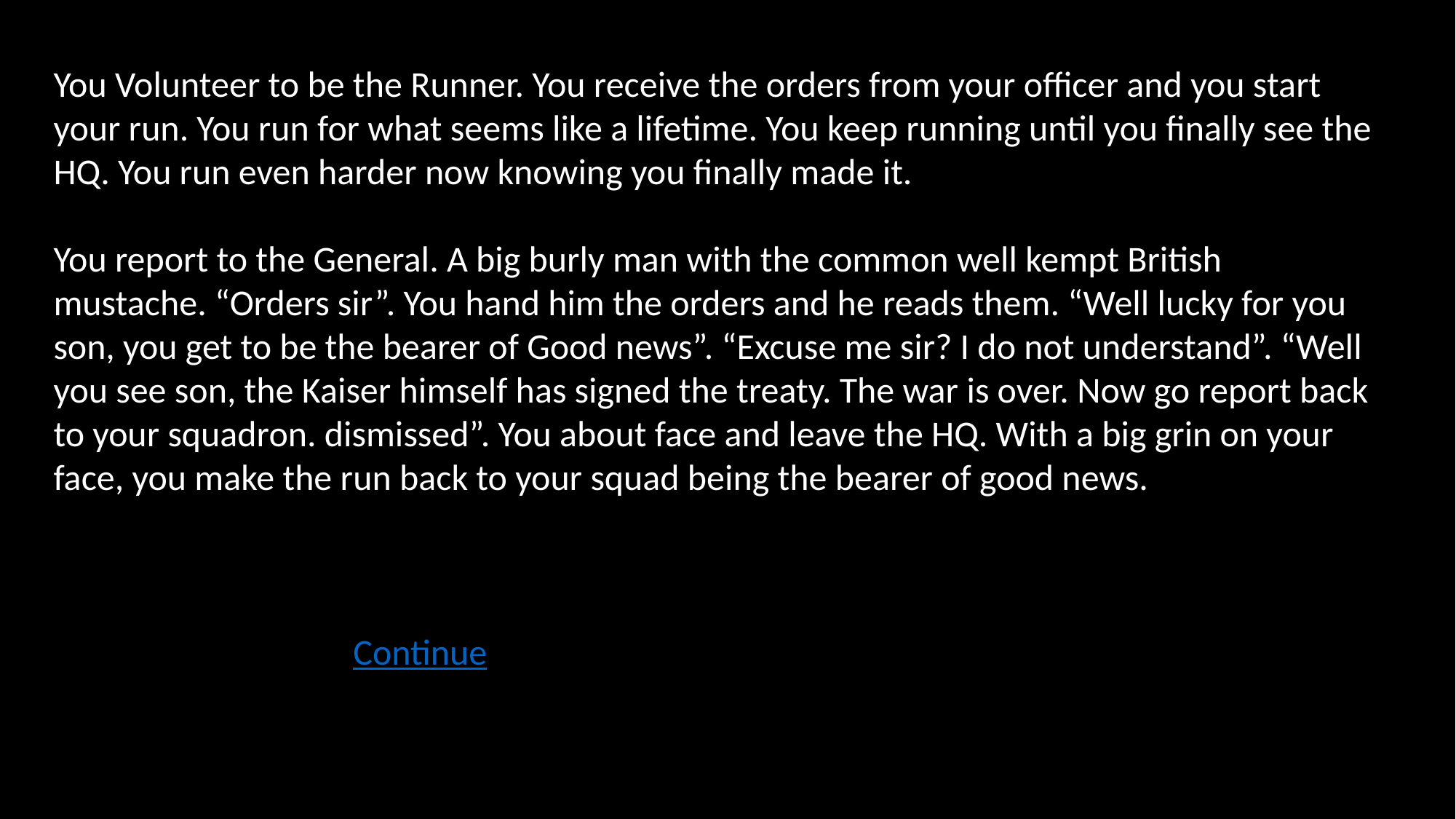

You Volunteer to be the Runner. You receive the orders from your officer and you start your run. You run for what seems like a lifetime. You keep running until you finally see the HQ. You run even harder now knowing you finally made it.

You report to the General. A big burly man with the common well kempt British mustache. “Orders sir”. You hand him the orders and he reads them. “Well lucky for you son, you get to be the bearer of Good news”. “Excuse me sir? I do not understand”. “Well you see son, the Kaiser himself has signed the treaty. The war is over. Now go report back to your squadron. dismissed”. You about face and leave the HQ. With a big grin on your face, you make the run back to your squad being the bearer of good news.
Continue